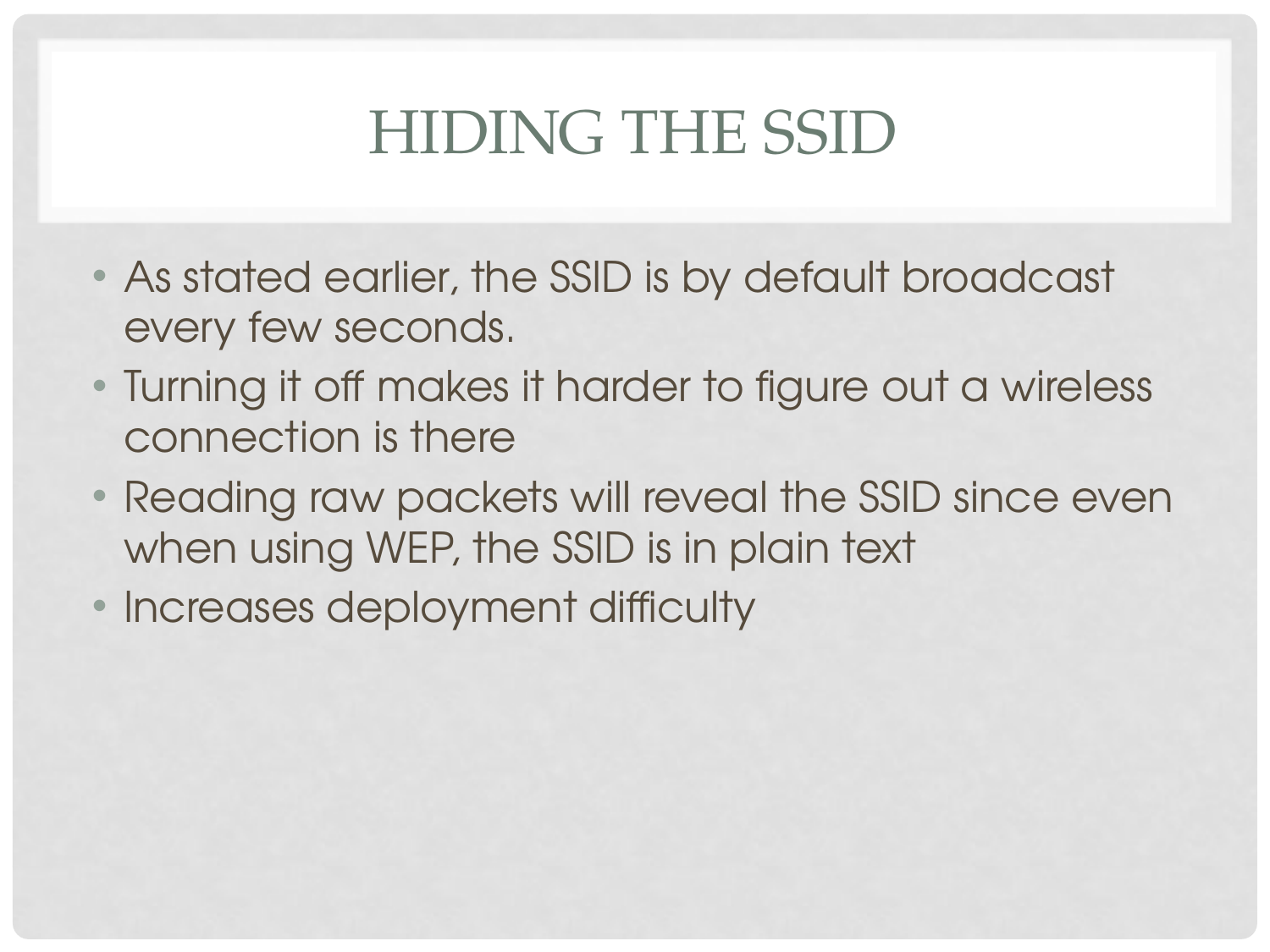

# Hiding the SSID
As stated earlier, the SSID is by default broadcast every few seconds.
Turning it off makes it harder to figure out a wireless connection is there
Reading raw packets will reveal the SSID since even when using WEP, the SSID is in plain text
Increases deployment difficulty